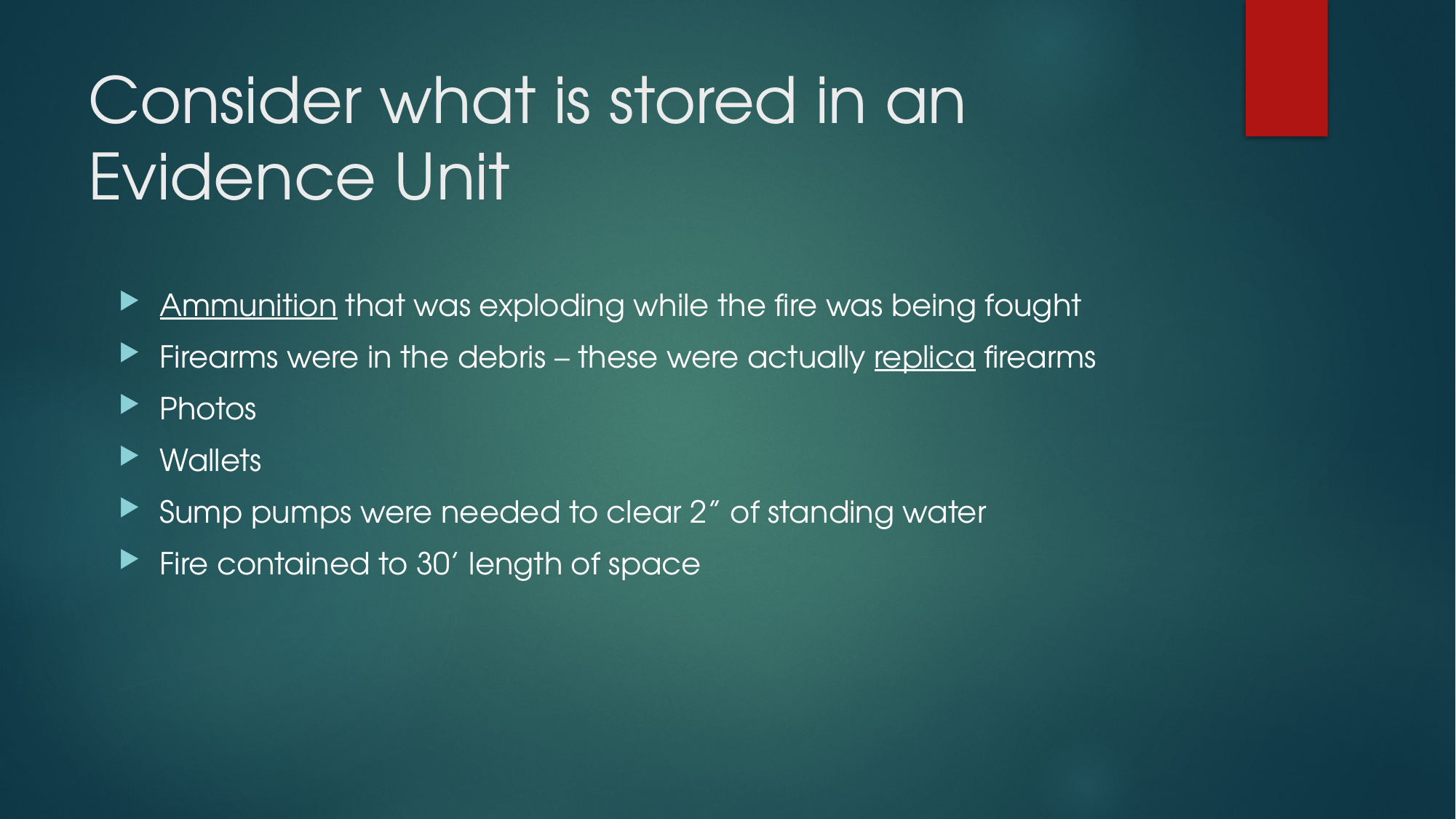

# Consider what is stored in an Evidence Unit
Ammunition that was exploding while the fire was being fought
Firearms were in the debris – these were actually replica firearms
Photos
Wallets
Sump pumps were needed to clear 2” of standing water
Fire contained to 30’ length of space